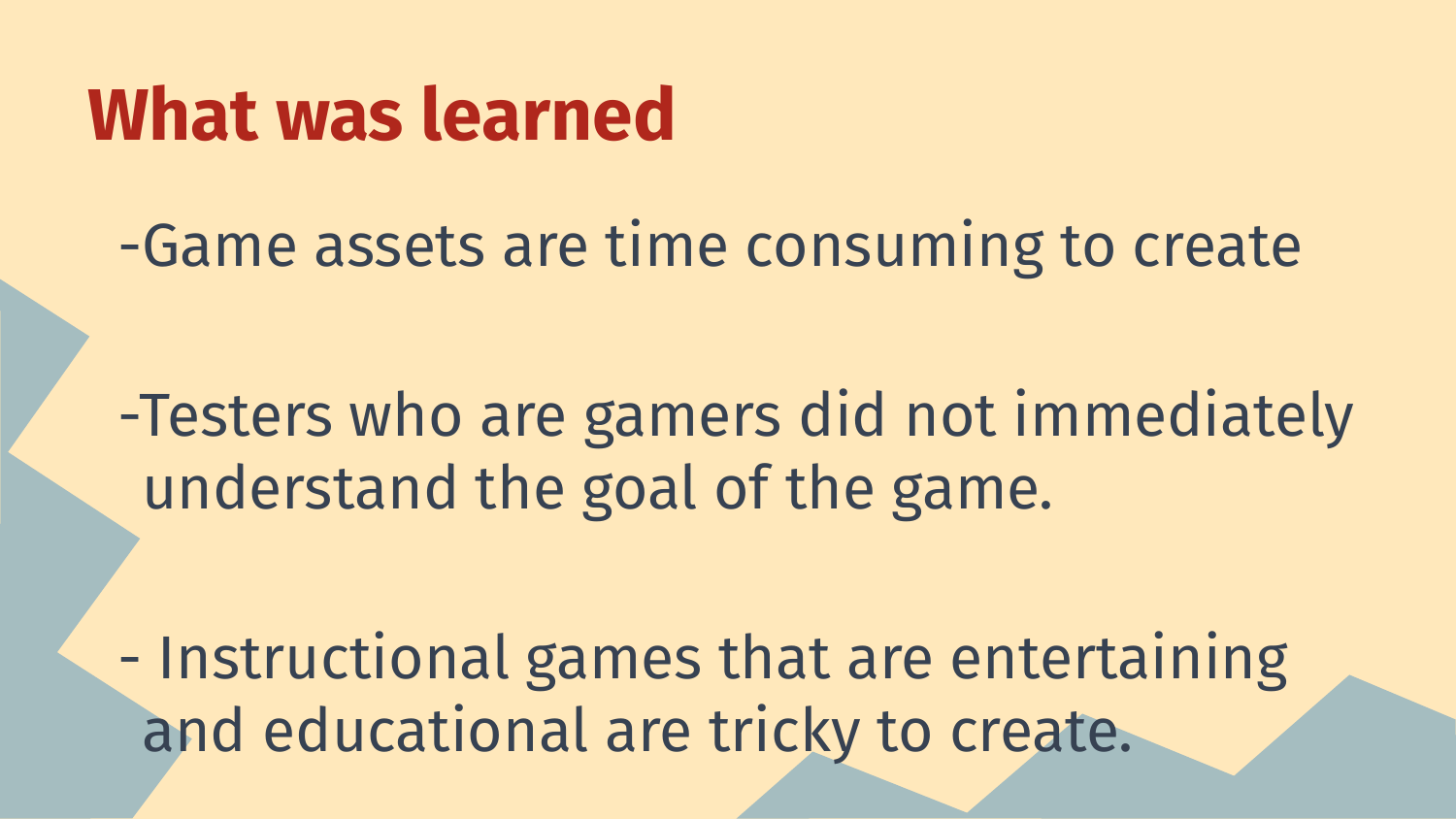

# What was learned
-Game assets are time consuming to create

-Testers who are gamers did not immediately understand the goal of the game.

- Instructional games that are entertaining and educational are tricky to create.